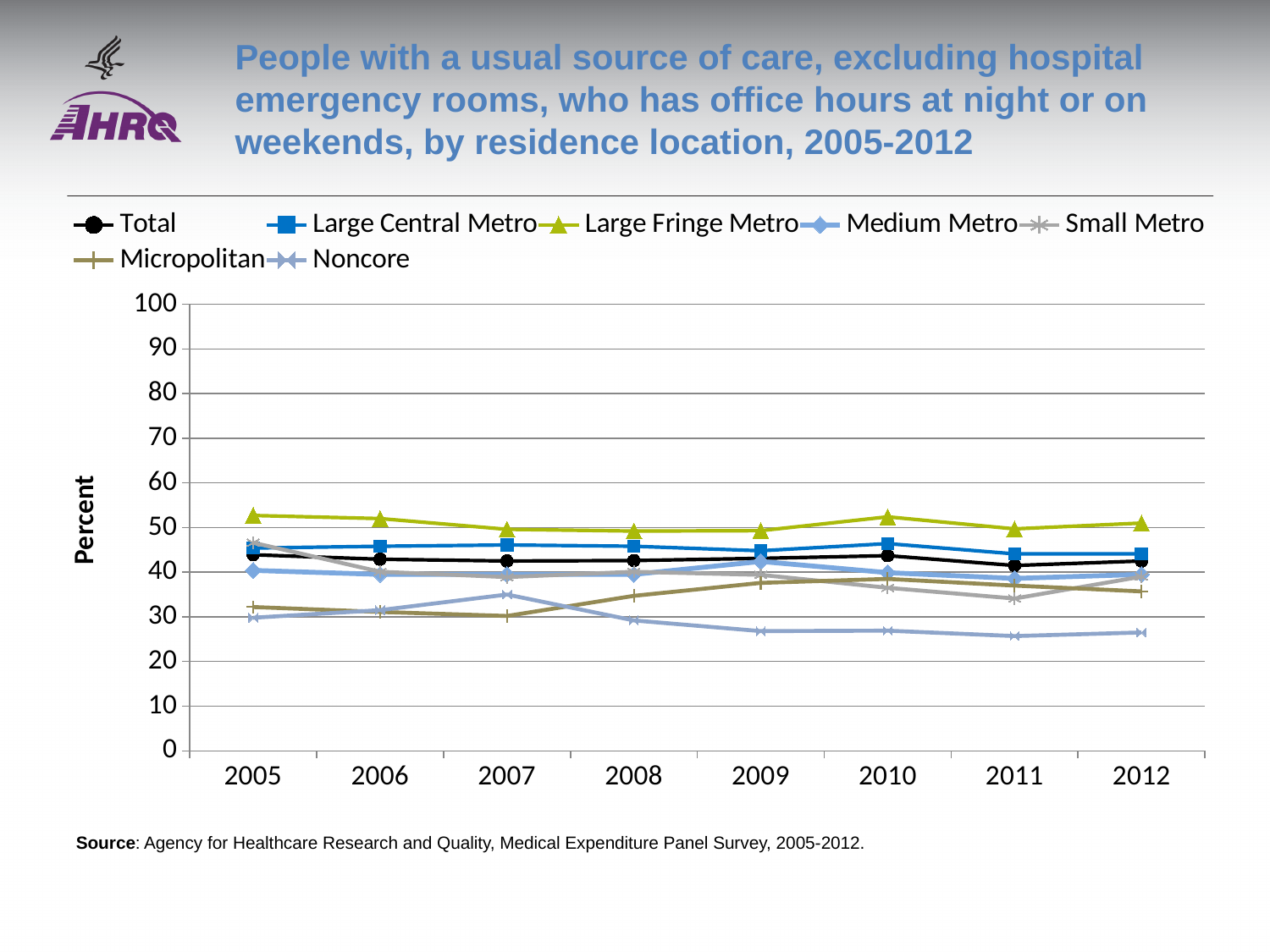

# People with a usual source of care, excluding hospital emergency rooms, who has office hours at night or on weekends, by residence location, 2005-2012

### Chart

| Category | Total | Large Central Metro | Large Fringe Metro | Medium Metro | Small Metro | Micropolitan | Noncore |
|---|---|---|---|---|---|---|---|
| 2005 | 43.9 | 45.4 | 52.7 | 40.4 | 46.6 | 32.2 | 29.8 |
| 2006 | 42.9 | 45.8 | 52.0 | 39.5 | 40.1 | 31.1 | 31.5 |
| 2007 | 42.5 | 46.1 | 49.6 | 39.5 | 38.9 | 30.2 | 35.0 |
| 2008 | 42.6 | 45.8 | 49.2 | 39.5 | 40.1 | 34.7 | 29.2 |
| 2009 | 43.1 | 44.8 | 49.3 | 42.4 | 39.4 | 37.6 | 26.8 |
| 2010 | 43.7 | 46.4 | 52.4 | 39.9 | 36.5 | 38.5 | 26.9 |
| 2011 | 41.5 | 44.1 | 49.7 | 38.6 | 34.1 | 37.0 | 25.7 |
| 2012 | 42.5 | 44.1 | 51.0 | 39.5 | 39.0 | 35.7 | 26.5 |
Source: Agency for Healthcare Research and Quality, Medical Expenditure Panel Survey, 2005-2012.